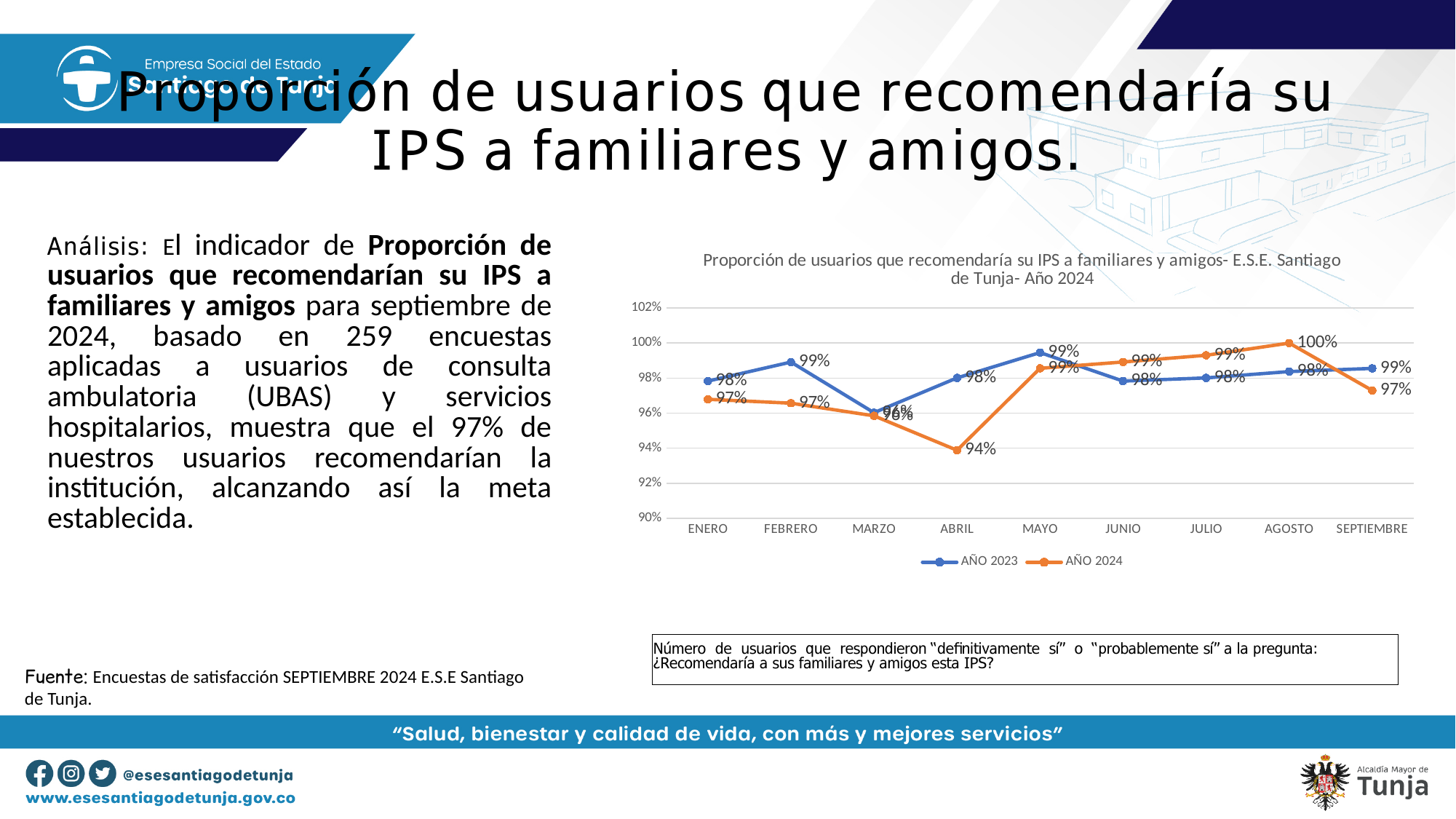

# Proporción de usuarios que recomendaría su IPS a familiares y amigos.
| Análisis: El indicador de Proporción de usuarios que recomendarían su IPS a familiares y amigos para septiembre de 2024, basado en 259 encuestas aplicadas a usuarios de consulta ambulatoria (UBAS) y servicios hospitalarios, muestra que el 97% de nuestros usuarios recomendarían la institución, alcanzando así la meta establecida. |
| --- |

### Chart: Proporción de usuarios que recomendaría su IPS a familiares y amigos- E.S.E. Santiago de Tunja- Año 2024

| Category | AÑO 2023 | AÑO 2024 |
|---|---|---|
| ENERO | 0.9783393501805054 | 0.9679245283018868 |
| FEBRERO | 0.9891696750902527 | 0.9657142857142857 |
| MARZO | 0.9602888086642599 | 0.9584837545126353 |
| ABRIL | 0.98014440433213 | 0.9388489208633094 |
| MAYO | 0.9945848375451264 | 0.9856115107913669 |
| JUNIO | 0.9783393501805054 | 0.9892086330935251 |
| JULIO | 0.98014440433213 | 0.9930313588850174 |
| AGOSTO | 0.983754512635379 | 1.0 |
| SEPTIEMBRE | 0.9855595667870036 | 0.972972972972973 |
| Número de usuarios que respondieron “definitivamente sí” o “probablemente sí” a la pregunta: ¿Recomendaría a sus familiares y amigos esta IPS? |
| --- |
Fuente: Encuestas de satisfacción SEPTIEMBRE 2024 E.S.E Santiago de Tunja.